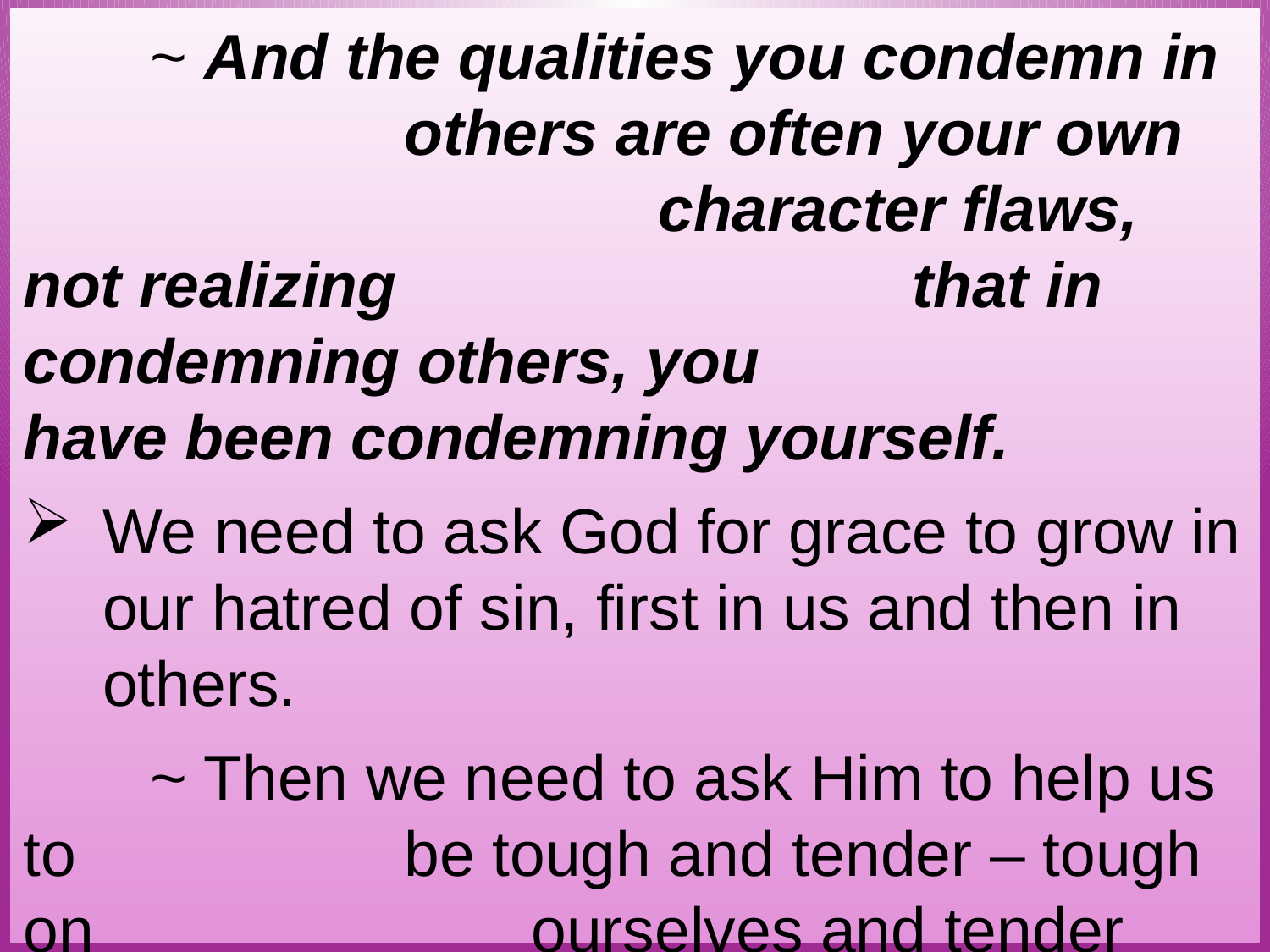

~ And the qualities you condemn in 			others are often your own 					character flaws, not realizing 				that in condemning others, you 				have been condemning yourself.
We need to ask God for grace to grow in our hatred of sin, first in us and then in others.
	~ Then we need to ask Him to help us to 			be tough and tender – tough on 				ourselves and tender toward others.